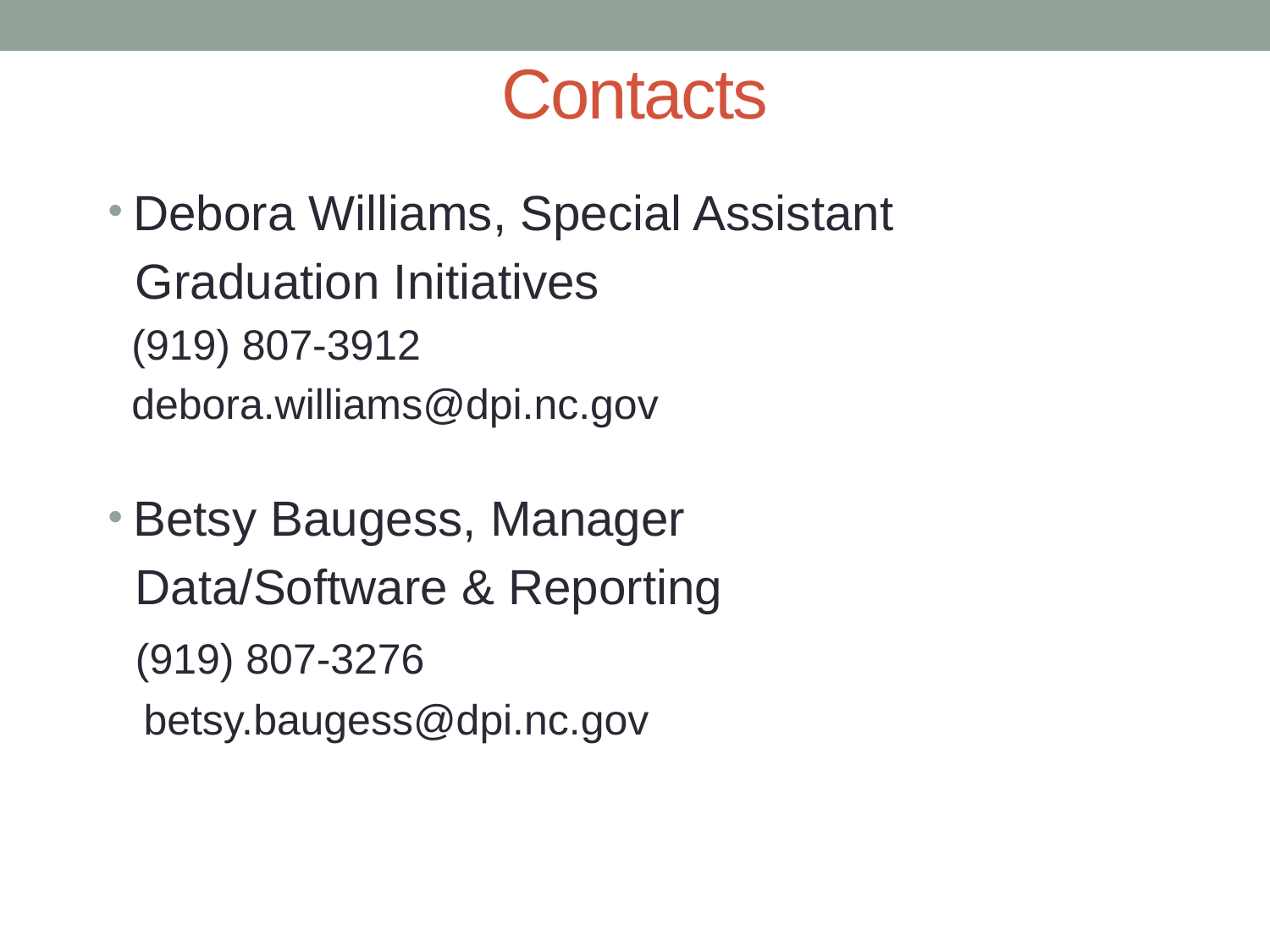

# Contacts
Debora Williams, Special Assistant
  Graduation Initiatives
  (919) 807-3912
  debora.williams@dpi.nc.gov

Betsy Baugess, Manager
  Data/Software & Reporting
  (919) 807-3276
   betsy.baugess@dpi.nc.gov